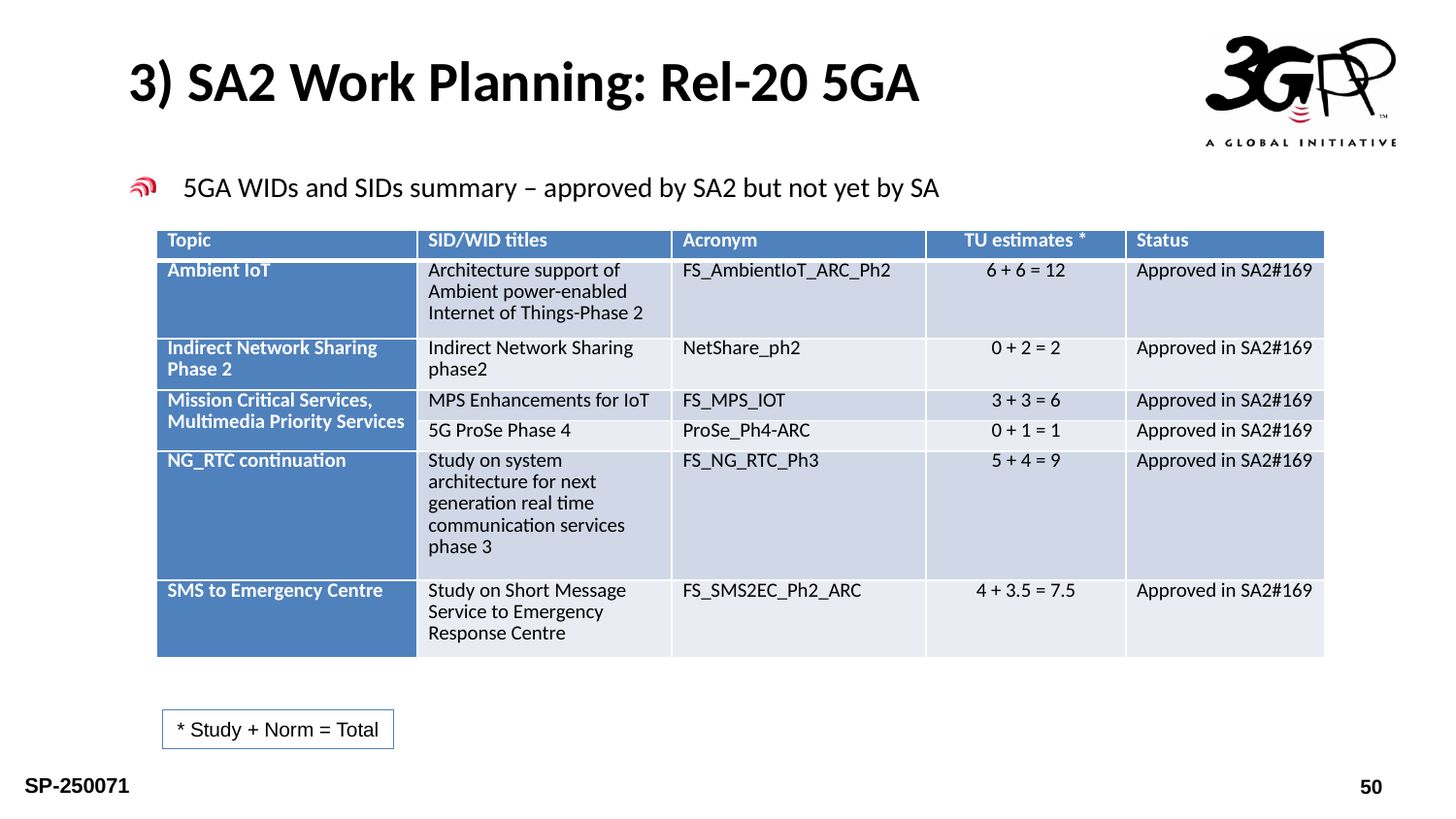

# 3) SA2 Work Planning: Rel-20 5GA
5GA WIDs and SIDs summary – approved by SA2 but not yet by SA
| Topic | SID/WID titles | Acronym | TU estimates \* | Status |
| --- | --- | --- | --- | --- |
| Ambient IoT | Architecture support of Ambient power-enabled Internet of Things-Phase 2 | FS\_AmbientIoT\_ARC\_Ph2 | 6 + 6 = 12 | Approved in SA2#169 |
| Indirect Network Sharing Phase 2 | Indirect Network Sharing phase2 | NetShare\_ph2 | 0 + 2 = 2 | Approved in SA2#169 |
| Mission Critical Services, Multimedia Priority Services | MPS Enhancements for IoT | FS\_MPS\_IOT | 3 + 3 = 6 | Approved in SA2#169 |
|  | 5G ProSe Phase 4 | ProSe\_Ph4-ARC | 0 + 1 = 1 | Approved in SA2#169 |
| NG\_RTC continuation | Study on system architecture for next generation real time communication services phase 3 | FS\_NG\_RTC\_Ph3 | 5 + 4 = 9 | Approved in SA2#169 |
| SMS to Emergency Centre | Study on Short Message Service to Emergency Response Centre | FS\_SMS2EC\_Ph2\_ARC | 4 + 3.5 = 7.5 | Approved in SA2#169 |
* Study + Norm = Total